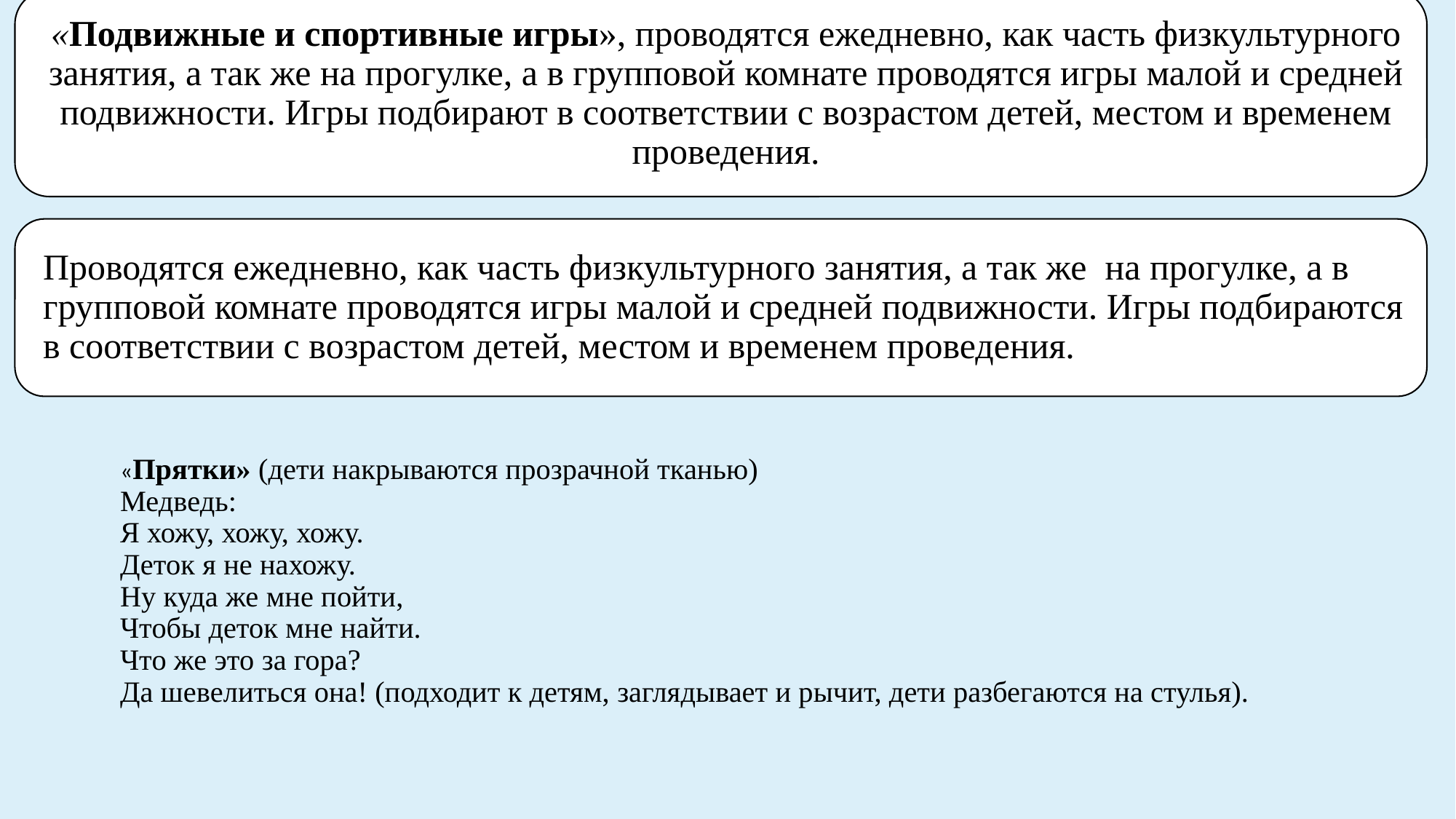

«Подвижные и спортивные игры», проводятся ежедневно, как часть физкультурного занятия, а так же на прогулке, а в групповой комнате проводятся игры малой и средней подвижности. Игры подбирают в соответствии с возрастом детей, местом и временем проведения.
Проводятся ежедневно, как часть физкультурного занятия, а так же  на прогулке, а в групповой комнате проводятся игры малой и средней подвижности. Игры подбираются в соответствии с возрастом детей, местом и временем проведения.
# «Прятки» (дети накрываются прозрачной тканью) Медведь: Я хожу, хожу, хожу. Деток я не нахожу. Ну куда же мне пойти, Чтобы деток мне найти. Что же это за гора? Да шевелиться она! (подходит к детям, заглядывает и рычит, дети разбегаются на стулья).